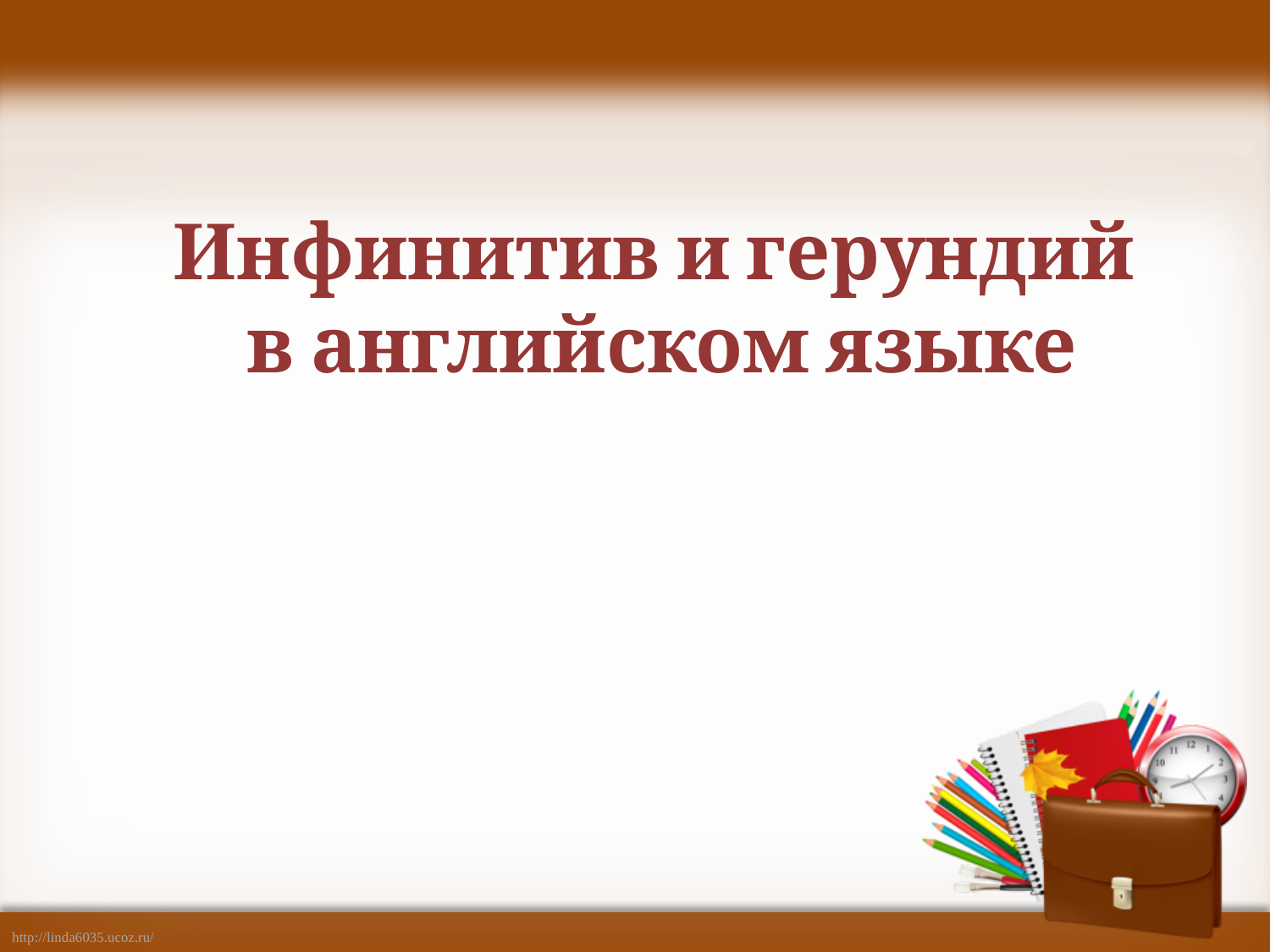

# Инфинитив и герундий в английском языке